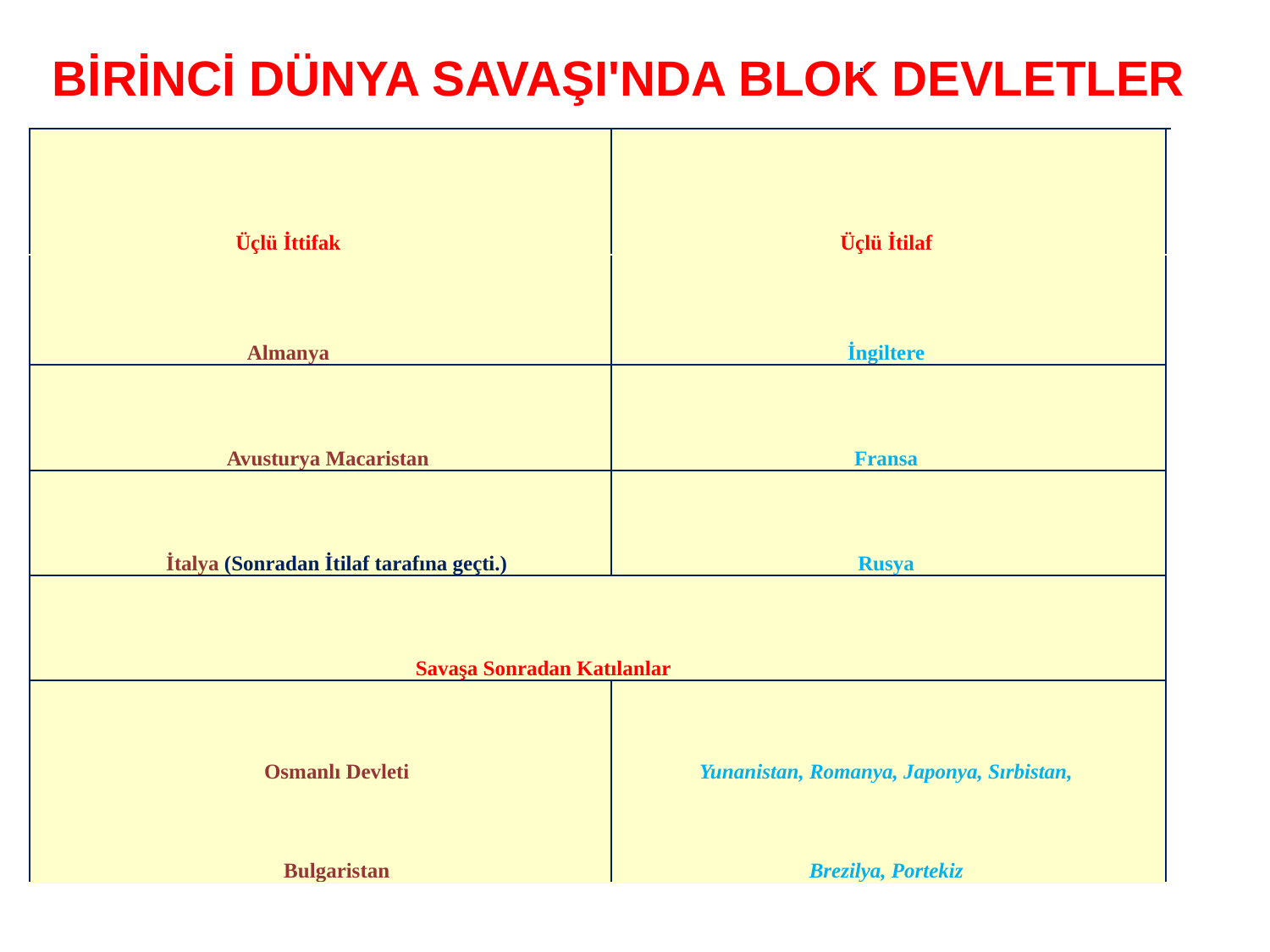

BİRİNCİ DÜNYA SAVAŞI'NDA BLOK DEVLETLER

|  | Üçlü İttifak |  |  | Üçlü İtilaf |  |  |  |
| --- | --- | --- | --- | --- | --- | --- | --- |
|  |  |  |  |  |  |  |  |
|  | Almanya |  |  | İngiltere |  |  |  |
|  | Avusturya Macaristan |  |  | Fransa |  |  |  |
|  | İtalya (Sonradan İtilaf tarafına geçti.) |  |  | Rusya |  |  |  |
|  |  | Savaşa Sonradan Katılanlar |  |  |  |  |  |
|  | Osmanlı Devleti |  |  | Yunanistan, Romanya, Japonya, Sırbistan, |  |  |  |
|  | Bulgaristan |  |  | Brezilya, Portekiz |  |  |  |